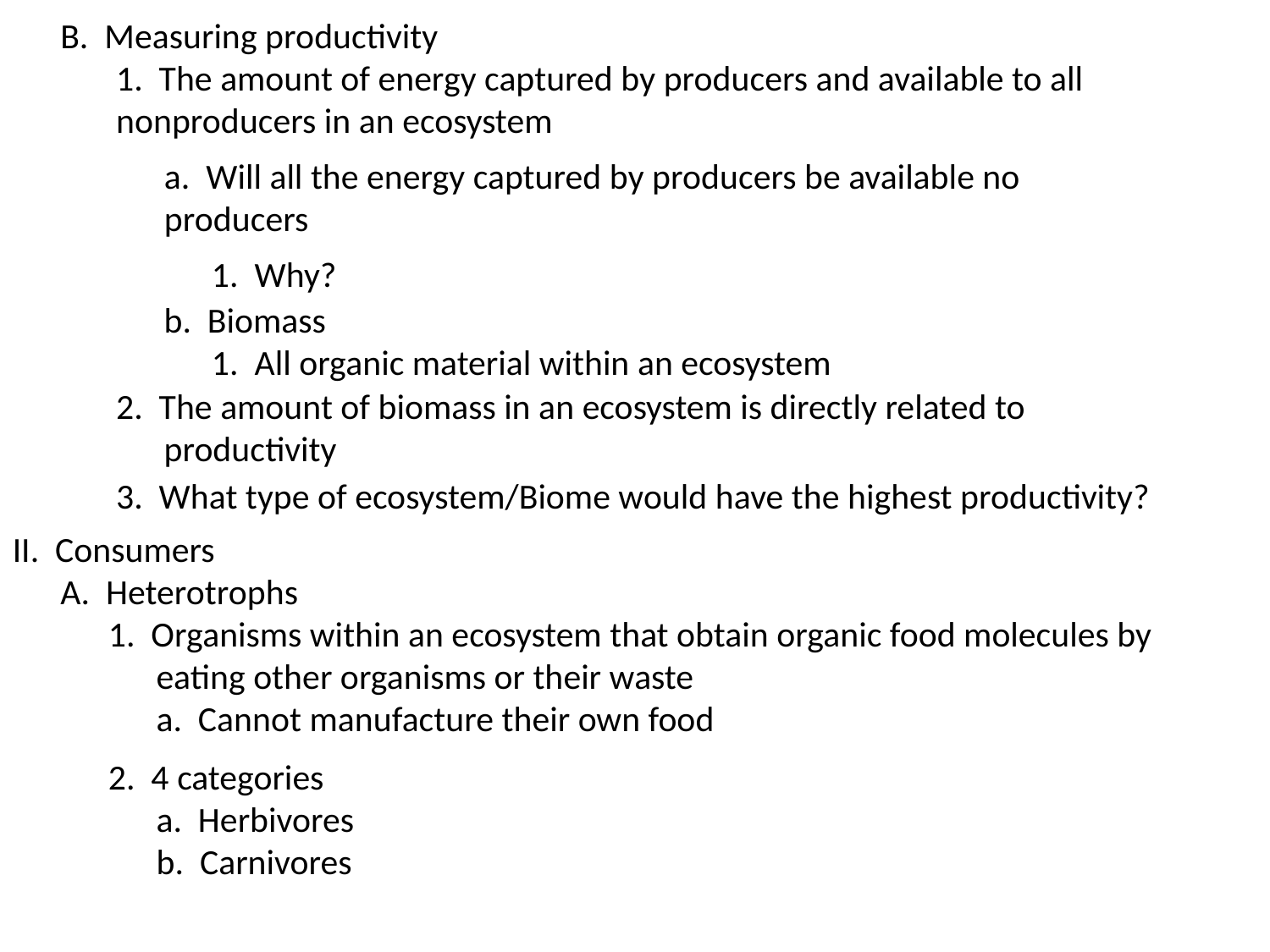

B.  Measuring productivity
		1.  The amount of energy captured by producers and available to all 			nonproducers in an ecosystem
	a.  Will all the energy captured by producers be available no 			producers
	1.  Why?
			b.  Biomass
				1.  All organic material within an ecosystem
	2.  The amount of biomass in an ecosystem is directly related to 			productivity
	3.  What type of ecosystem/Biome would have the highest productivity?
II.  Consumers
	A.  Heterotrophs
		1.  Organisms within an ecosystem that obtain organic food molecules by 			eating other organisms or their waste
			a.  Cannot manufacture their own food
	2.  4 categories
		a.  Herbivores
		b.  Carnivores